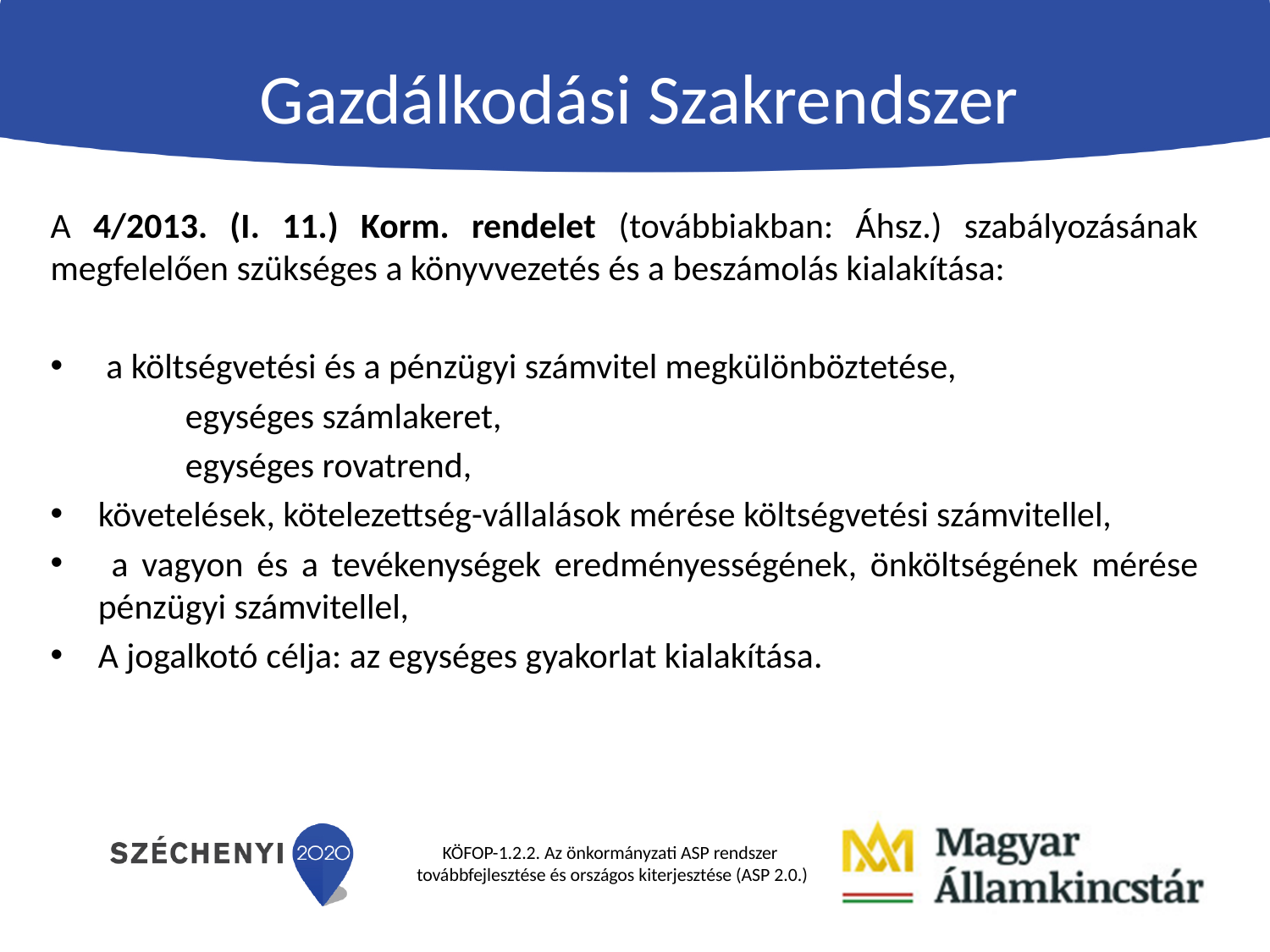

# Gazdálkodási Szakrendszer
A 4/2013. (I. 11.) Korm. rendelet (továbbiakban: Áhsz.) szabályozásának megfelelően szükséges a könyvvezetés és a beszámolás kialakítása:

 a költségvetési és a pénzügyi számvitel megkülönböztetése,
	 egységes számlakeret,
	 egységes rovatrend,
követelések, kötelezettség-vállalások mérése költségvetési számvitellel,
 a vagyon és a tevékenységek eredményességének, önköltségének mérése pénzügyi számvitellel,
A jogalkotó célja: az egységes gyakorlat kialakítása.